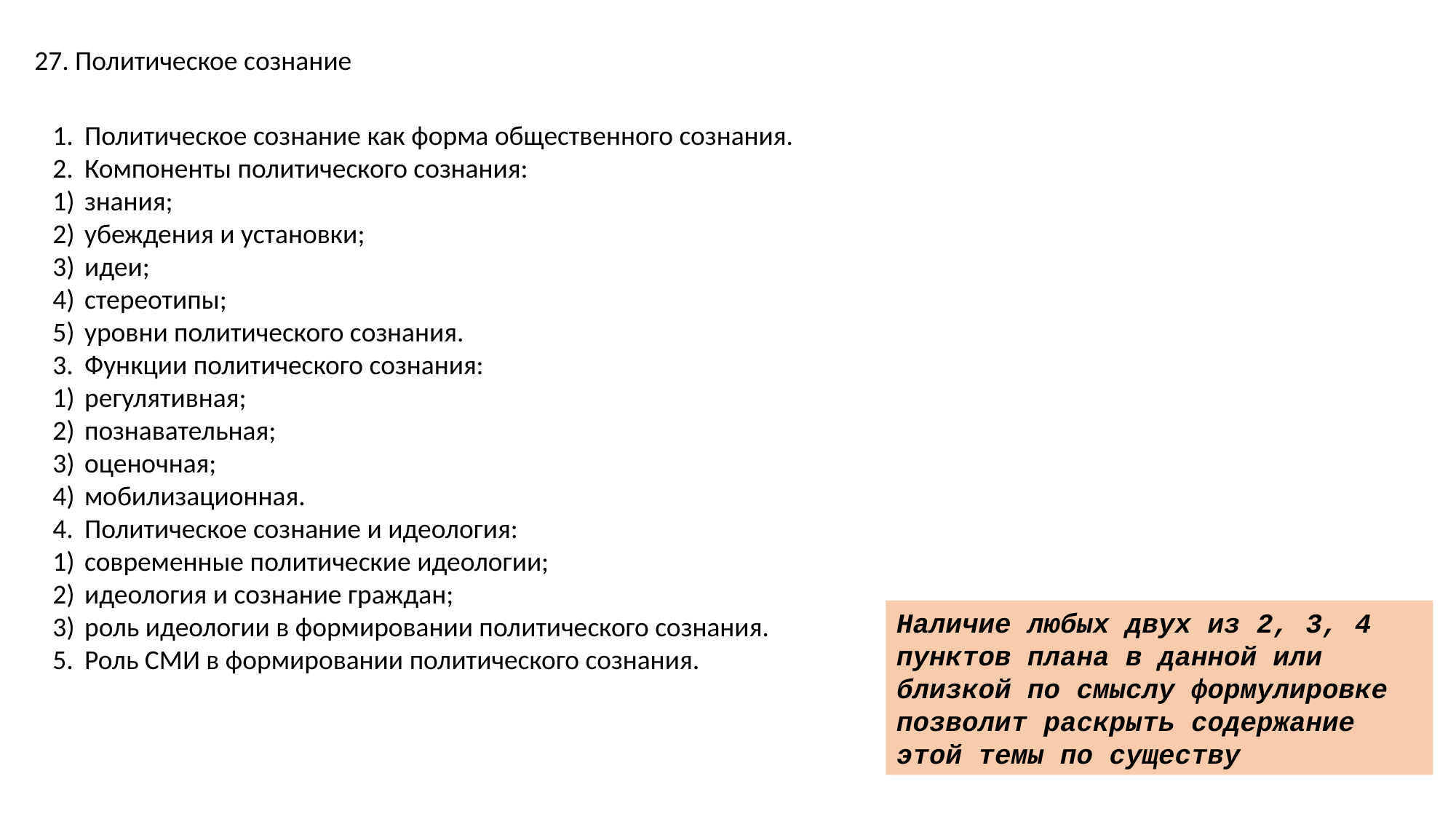

27. Политическое сознание
1.	Политическое сознание как форма общественного сознания.
2.	Компоненты политического сознания:
1)	знания;
2)	убеждения и установки;
3)	идеи;
4)	стереотипы;
5)	уровни политического сознания.
3.	Функции политического сознания:
1)	регулятивная;
2)	познавательная;
3)	оценочная;
4)	мобилизационная.
4.	Политическое сознание и идеология:
1)	современные политические идеологии;
2)	идеология и сознание граждан;
3)	роль идеологии в формировании политического сознания.
5.	Роль СМИ в формировании политического сознания.

Наличие любых двух из 2, 3, 4 пунктов плана в данной или близкой по смыслу формулировке позволит раскрыть содержание этой темы по существу